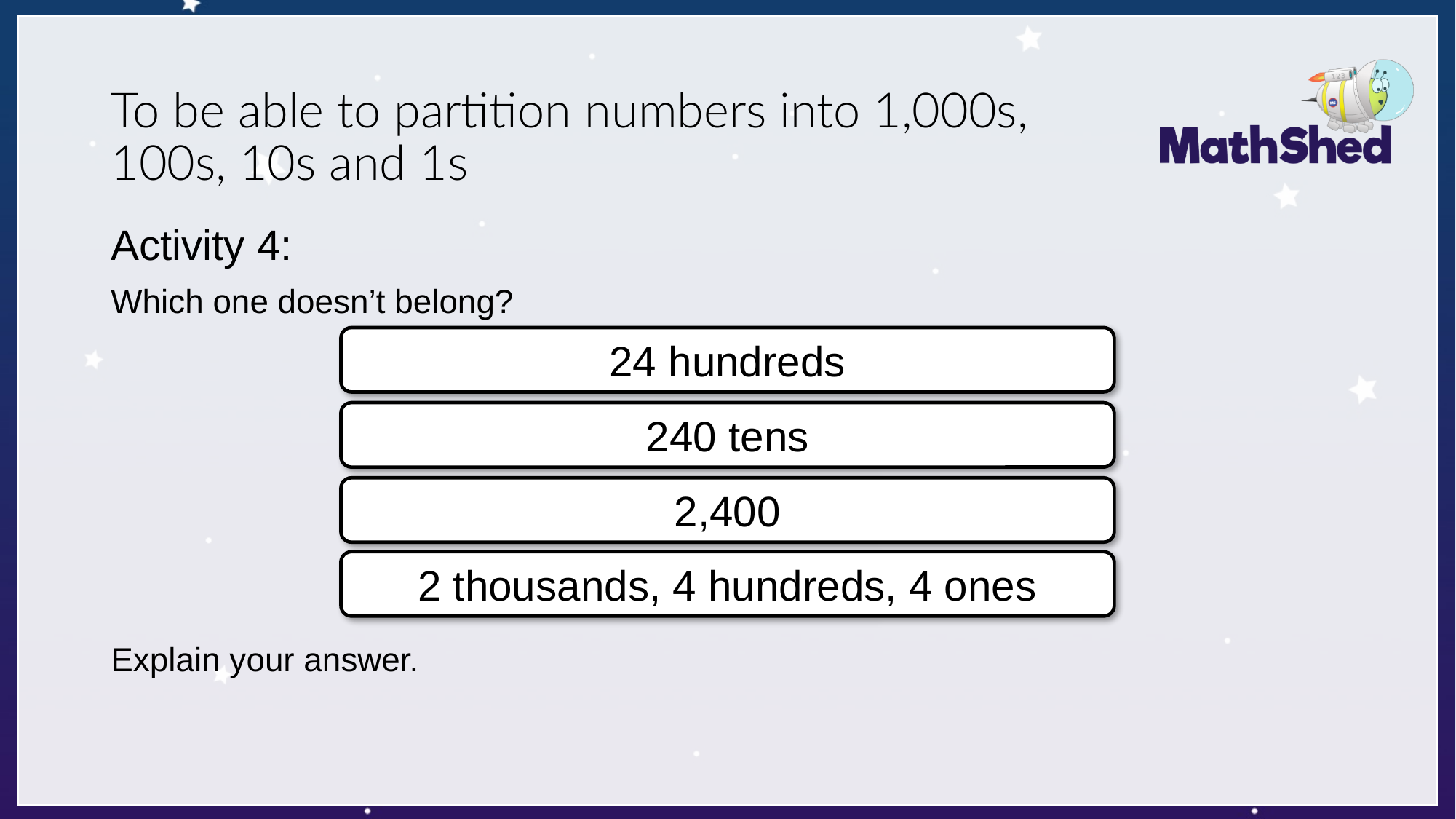

# To be able to partition numbers into 1,000s, 100s, 10s and 1s
Activity 4:
Which one doesn’t belong?

Explain your answer.

24 hundreds
240 tens
2,400
2 thousands, 4 hundreds, 4 ones